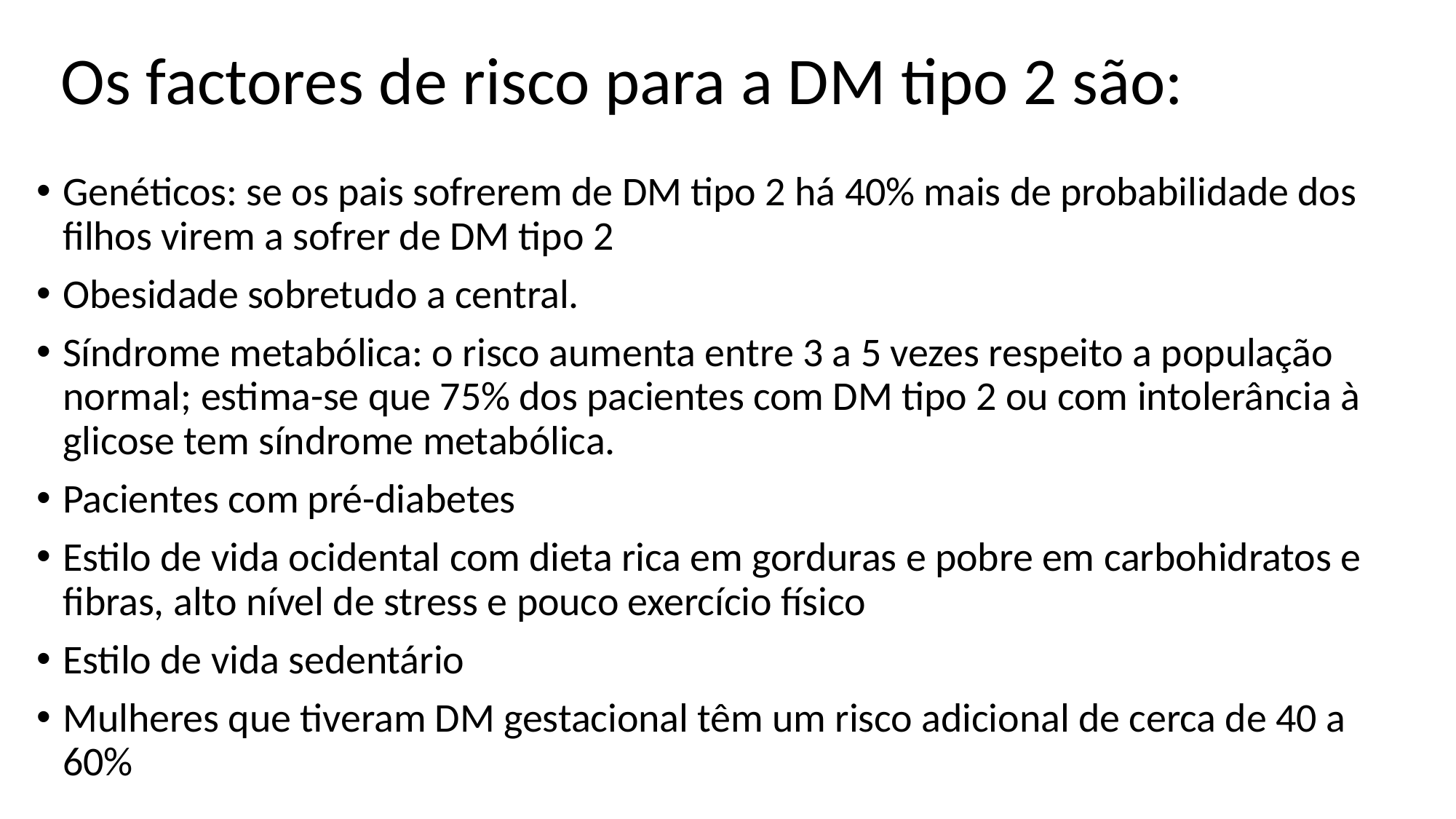

# Os factores de risco para a DM tipo 2 são:
Genéticos: se os pais sofrerem de DM tipo 2 há 40% mais de probabilidade dos filhos virem a sofrer de DM tipo 2
Obesidade sobretudo a central.
Síndrome metabólica: o risco aumenta entre 3 a 5 vezes respeito a população normal; estima-se que 75% dos pacientes com DM tipo 2 ou com intolerância à glicose tem síndrome metabólica.
Pacientes com pré-diabetes
Estilo de vida ocidental com dieta rica em gorduras e pobre em carbohidratos e fibras, alto nível de stress e pouco exercício físico
Estilo de vida sedentário
Mulheres que tiveram DM gestacional têm um risco adicional de cerca de 40 a 60%